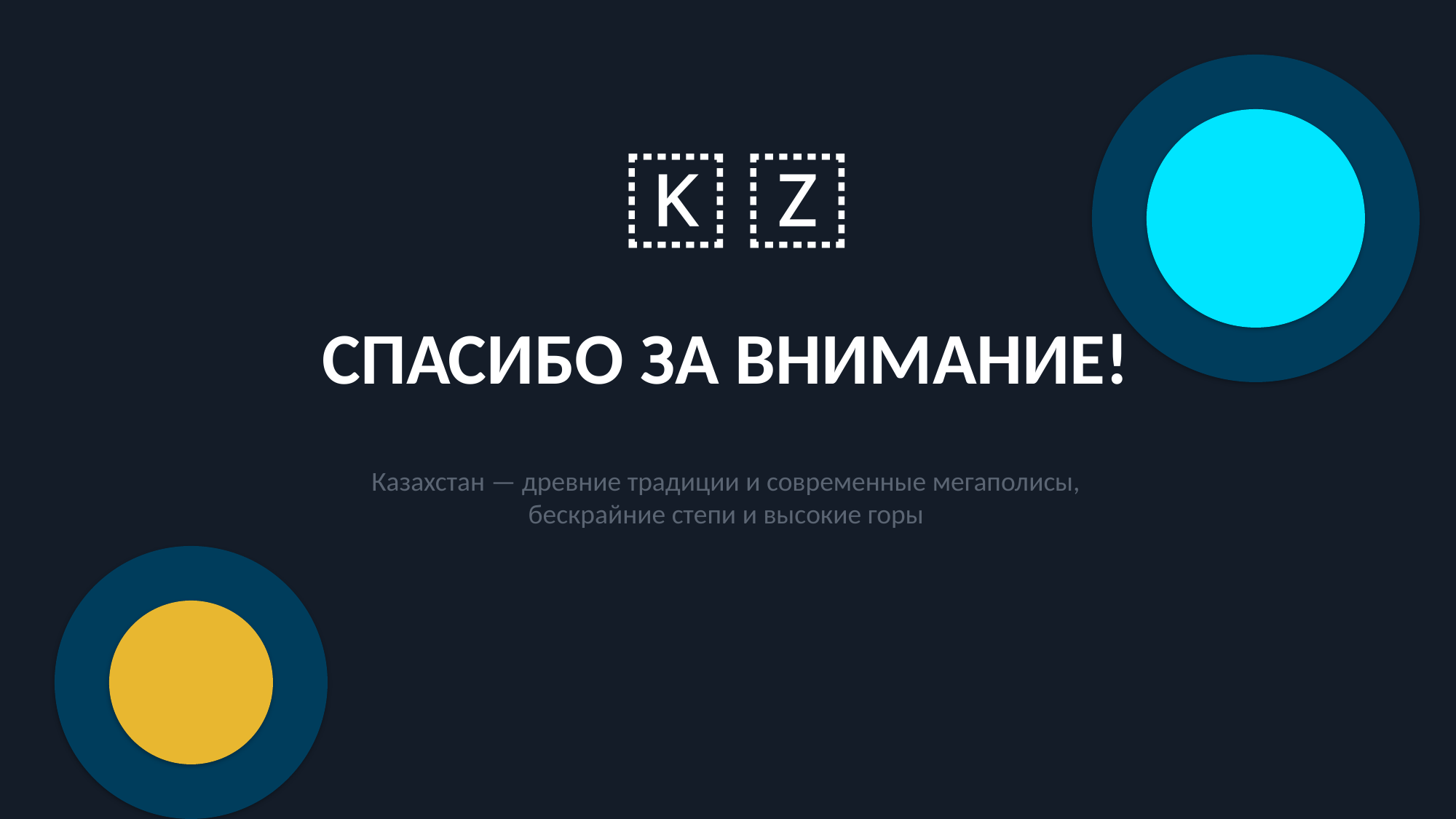

🇰🇿

СПАСИБО ЗА ВНИМАНИЕ!
Казахстан — древние традиции и современные мегаполисы,
бескрайние степи и высокие горы